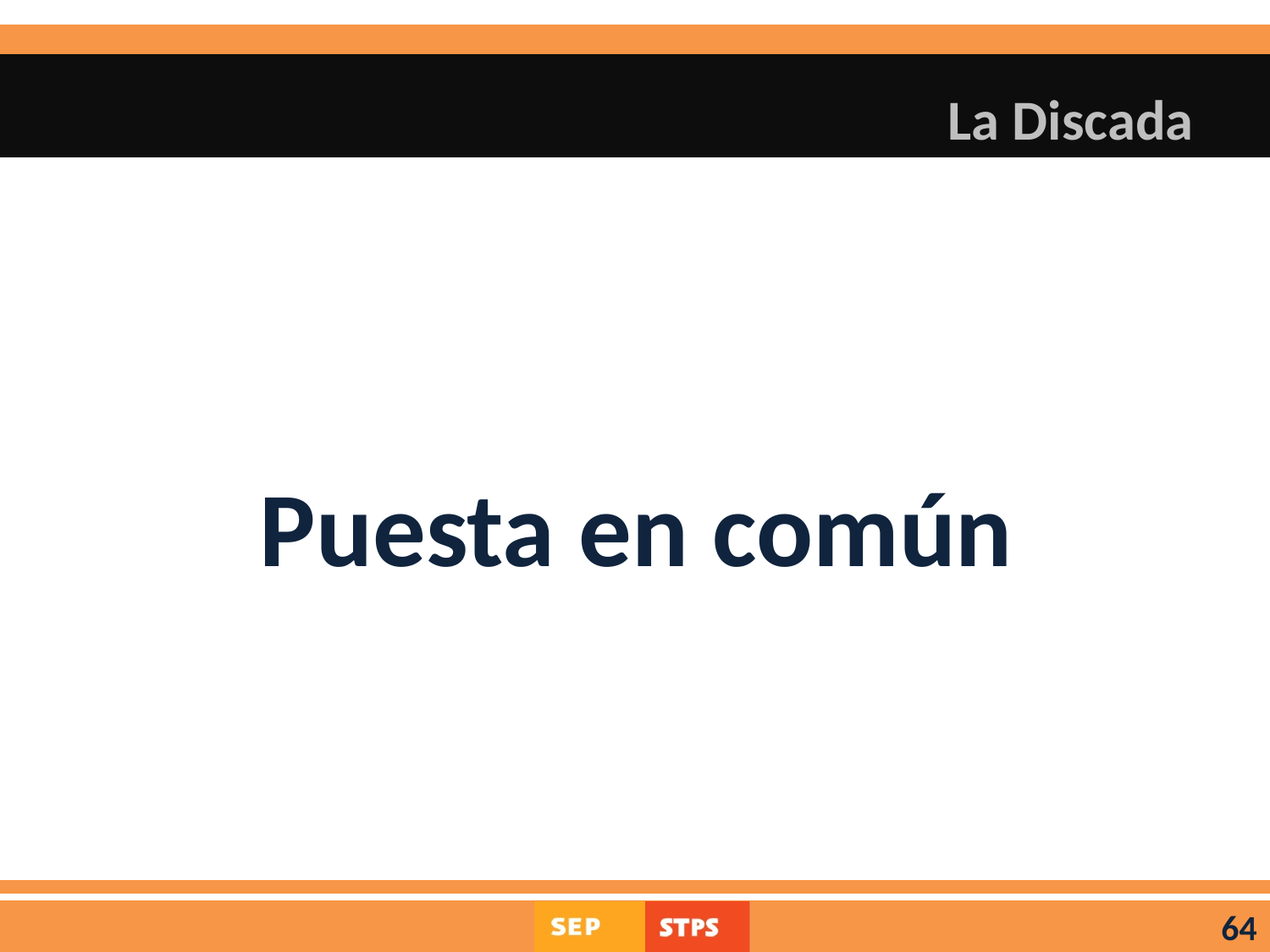

# La Discada
Puesta en común

64